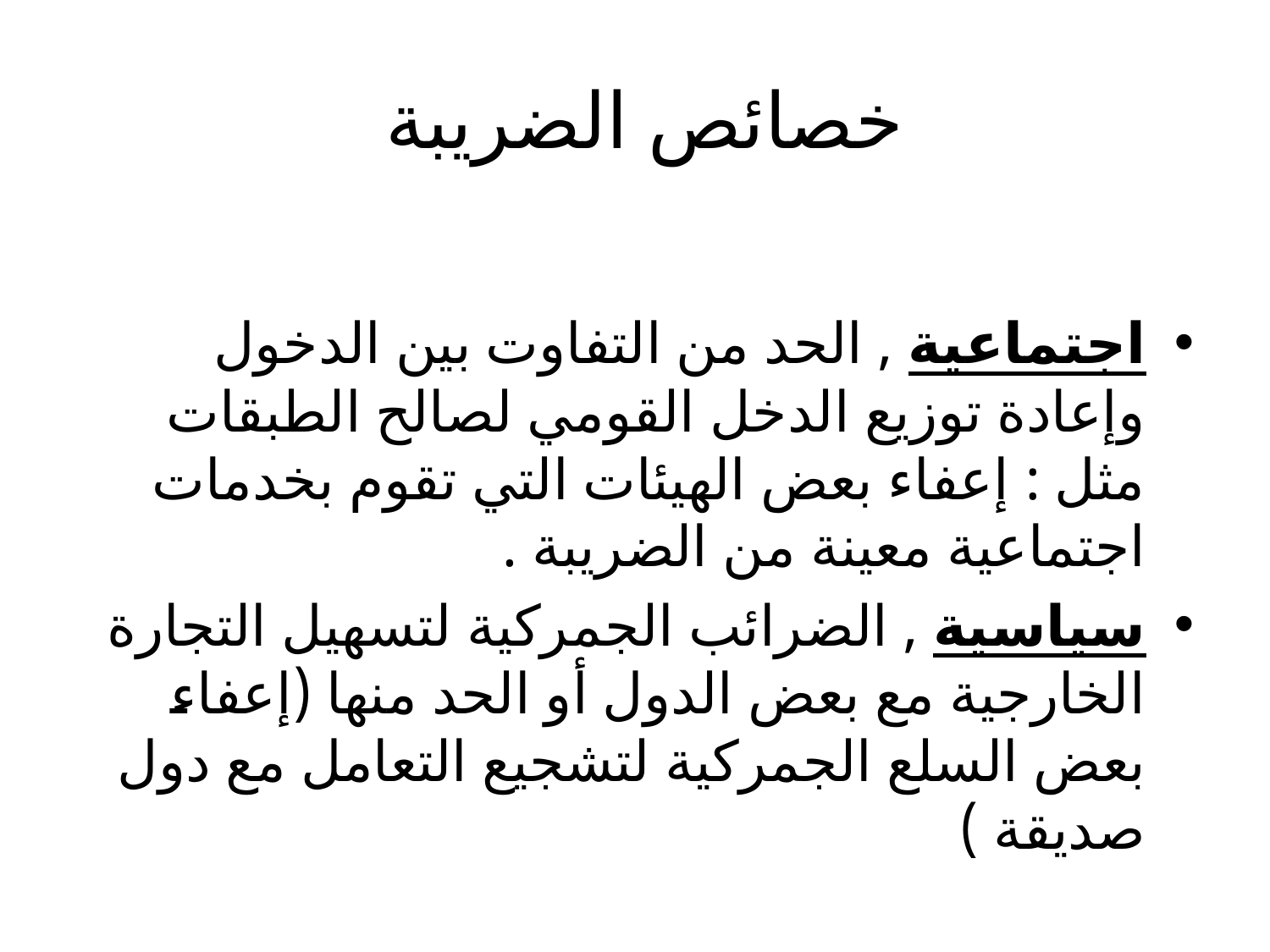

# خصائص الضريبة

اجتماعية , الحد من التفاوت بين الدخول وإعادة توزيع الدخل القومي لصالح الطبقات مثل : إعفاء بعض الهيئات التي تقوم بخدمات اجتماعية معينة من الضريبة .
سياسية , الضرائب الجمركية لتسهيل التجارة الخارجية مع بعض الدول أو الحد منها (إعفاء بعض السلع الجمركية لتشجيع التعامل مع دول صديقة )